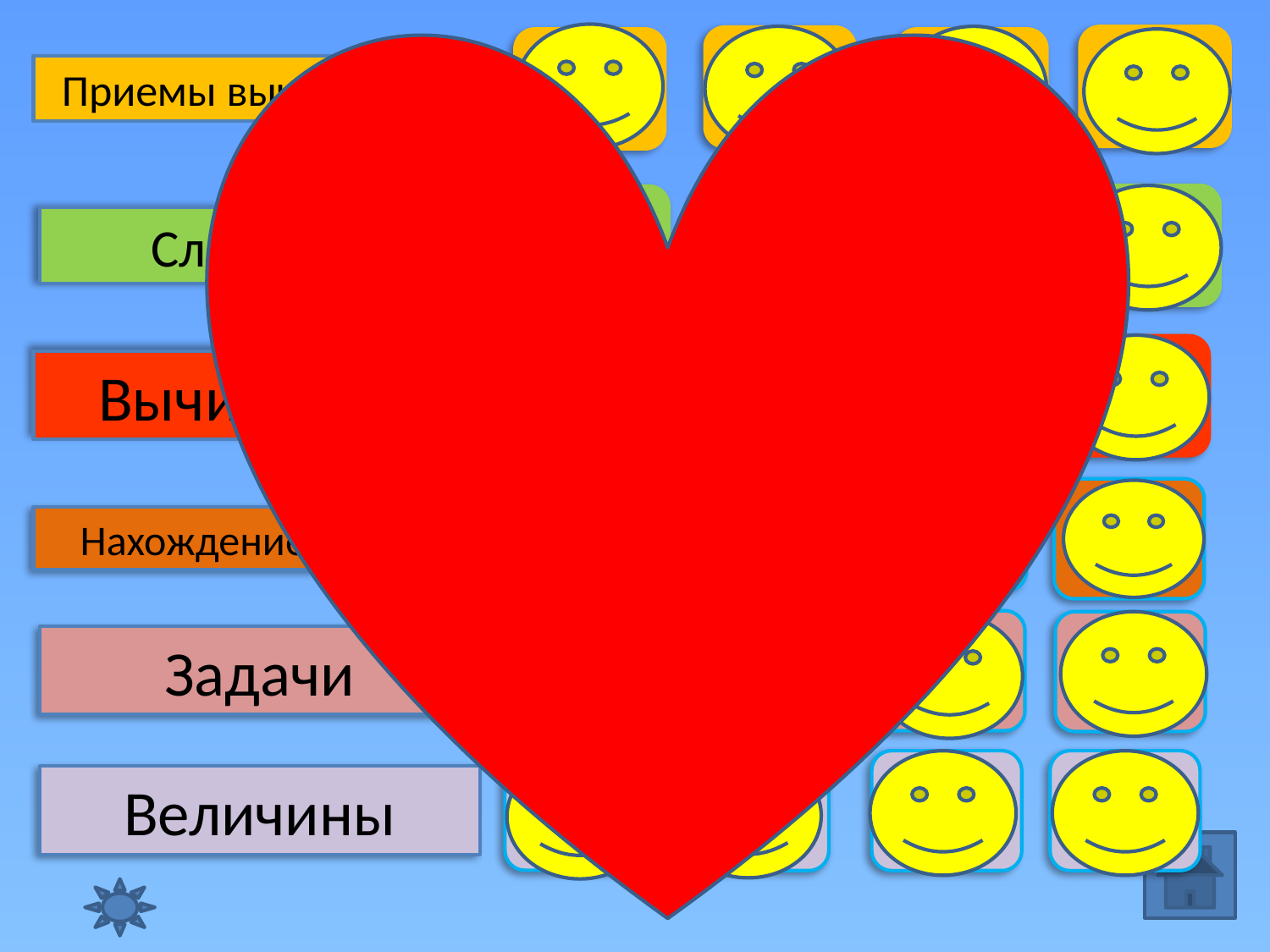

30
10
20
40
Приемы вычислений

30
20
10
40
Сложение

40
30
10
Вычитание
20

20

30
10
40
Нахождение долей

40
30
20
Задачи
10
40

10

30
20
Величины
40